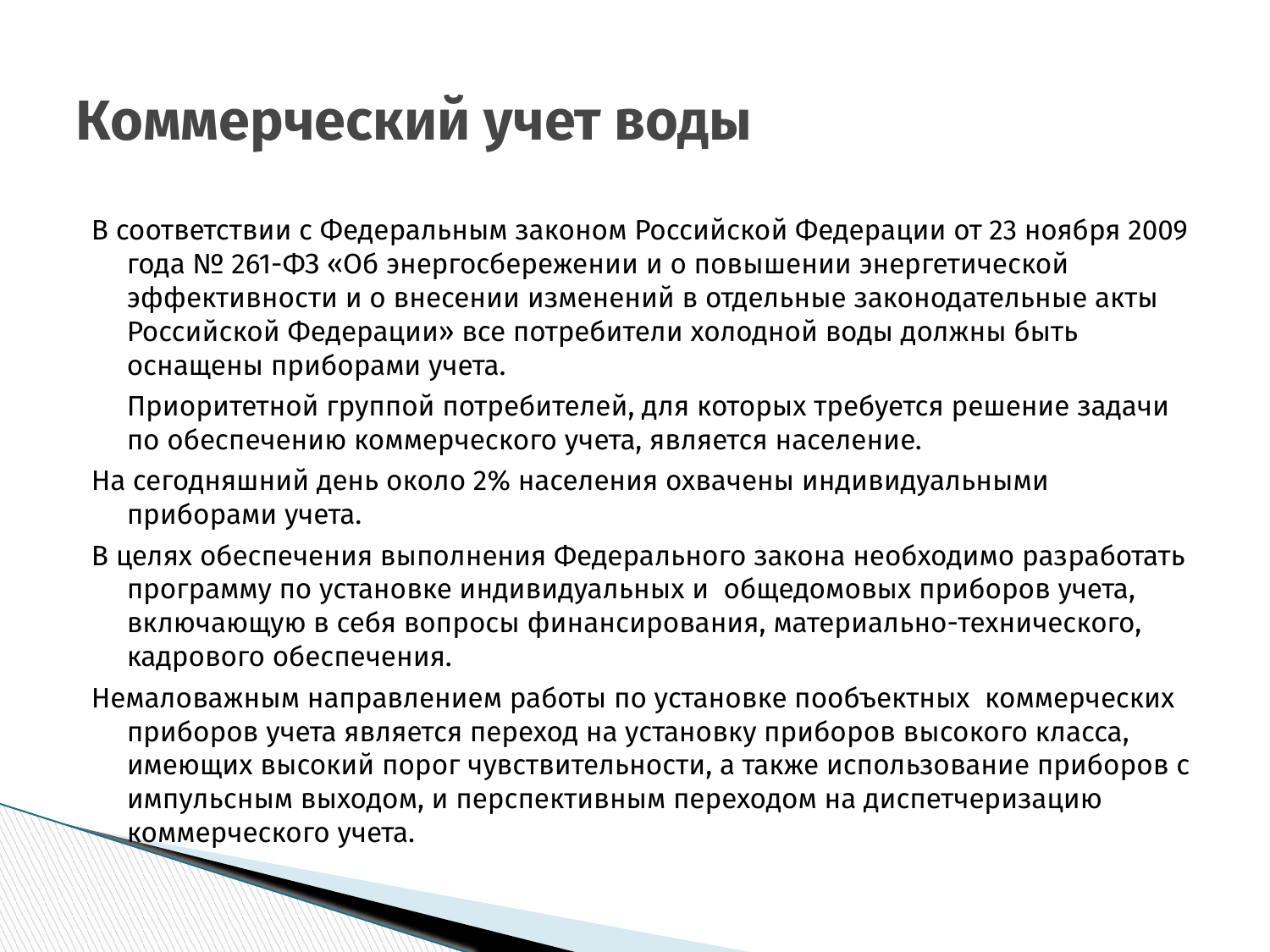

# Коммерческий учет воды
В соответствии с Федеральным законом Российской Федерации от 23 ноября 2009 года № 261-ФЗ «Об энергосбережении и о повышении энергетической эффективности и о внесении изменений в отдельные законодательные акты Российской Федерации» все потребители холодной воды должны быть оснащены приборами учета.
 	Приоритетной группой потребителей, для которых требуется решение задачи по обеспечению коммерческого учета, является население.
На сегодняшний день около 2% населения охвачены индивидуальными приборами учета.
В целях обеспечения выполнения Федерального закона необходимо разработать программу по установке индивидуальных и  общедомовых приборов учета, включающую в себя вопросы финансирования, материально-технического, кадрового обеспечения.
Немаловажным направлением работы по установке пообъектных  коммерческих приборов учета является переход на установку приборов высокого класса, имеющих высокий порог чувствительности, а также использование приборов с импульсным выходом, и перспективным переходом на диспетчеризацию коммерческого учета.